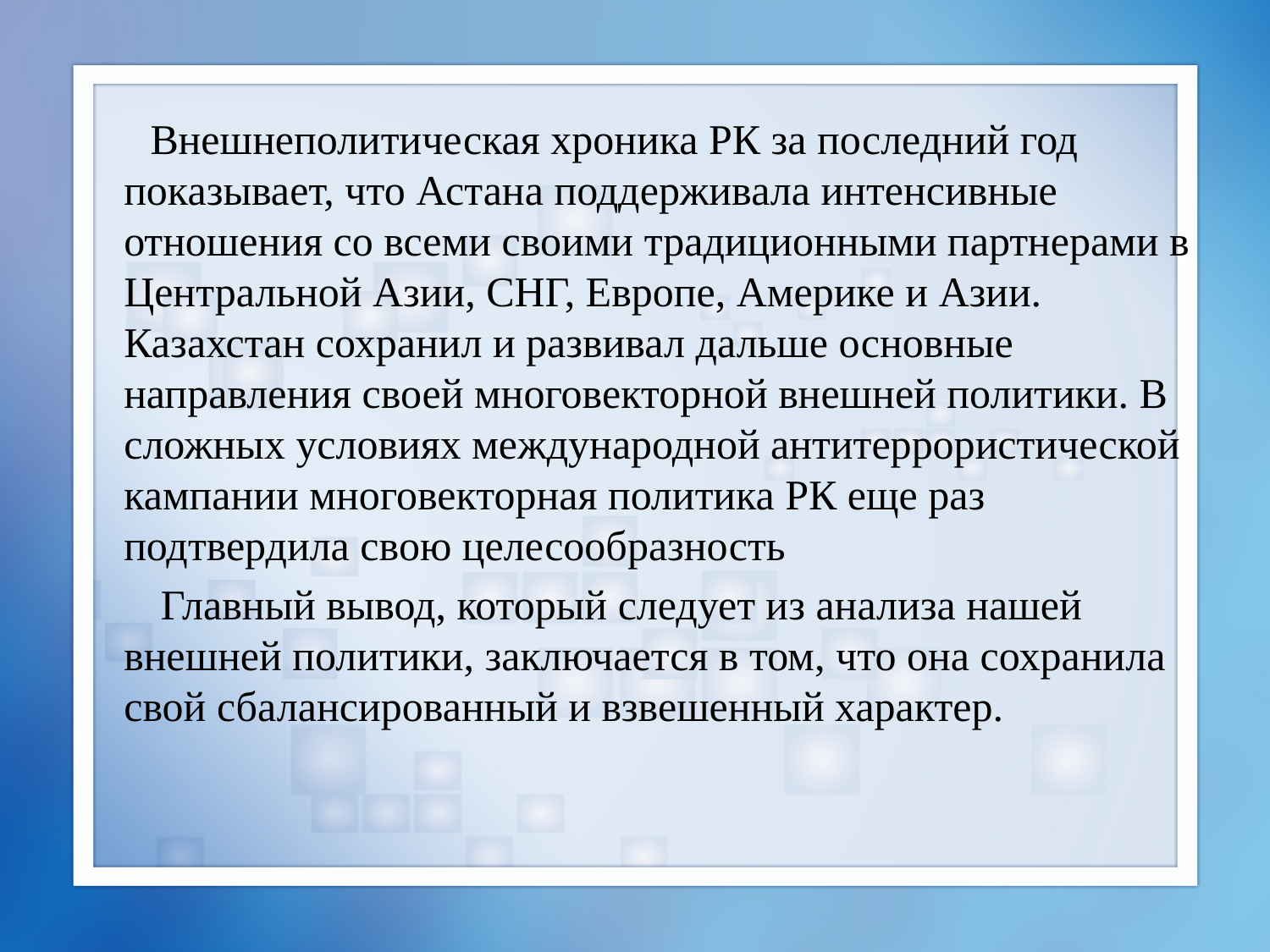

Внешнеполитическая хроника РК за последний год показывает, что Астана поддерживала интенсивные отношения со всеми своими традиционными партнерами в Центральной Азии, СНГ, Европе, Америке и Азии. Казахстан сохранил и развивал дальше основные направления своей многовекторной внешней политики. В сложных условиях международной антитеррористической кампании многовекторная политика РК еще раз подтвердила свою целесообразность
        Главный вывод, который следует из анализа нашей внешней политики, заключается в том, что она сохранила свой сбалансированный и взвешенный характер.